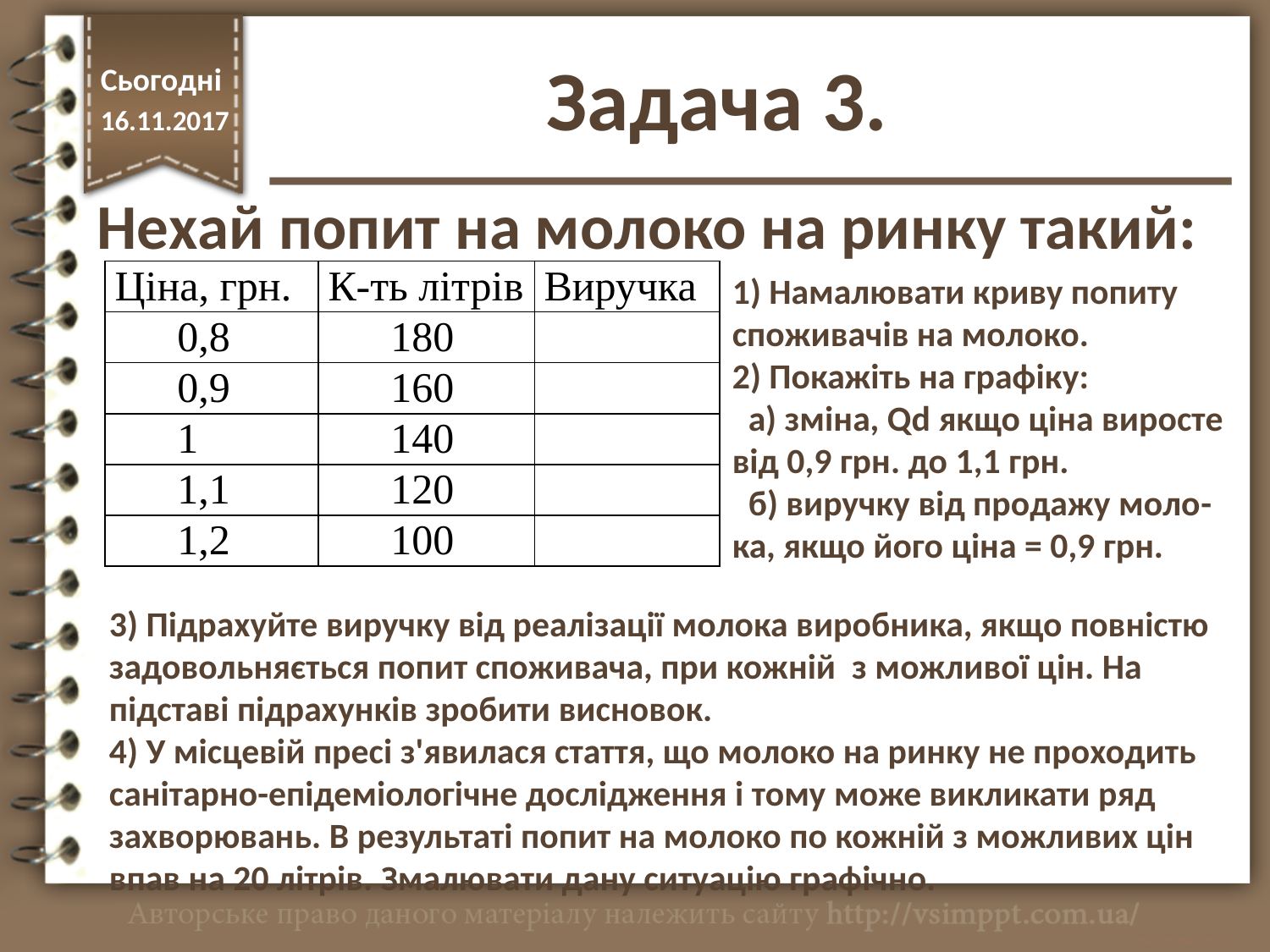

Задача 3.
Сьогодні
16.11.2017
Нехай попит на молоко на ринку такий:
| Ціна, грн. | К-ть літрів | Виручка |
| --- | --- | --- |
| 0,8 | 180 |  |
| 0,9 | 160 |  |
| 1 | 140 |  |
| 1,1 | 120 |  |
| 1,2 | 100 |  |
1) Намалювати криву попиту споживачів на молоко.
2) Покажіть на графіку:
  а) зміна, Qd якщо ціна виросте від 0,9 грн. до 1,1 грн.
  б) виручку від продажу моло-ка, якщо його ціна = 0,9 грн.
3) Підрахуйте виручку від реалізації молока виробника, якщо повністю задовольняється попит споживача, при кожній  з можливої цін. На підставі підрахунків зробити висновок.
4) У місцевій пресі з'явилася стаття, що молоко на ринку не проходить санітарно-епідеміологічне дослідження і тому може викликати ряд захворювань. В результаті попит на молоко по кожній з можливих цін впав на 20 літрів. Змалювати дану ситуацію графічно.
http://vsimppt.com.ua/